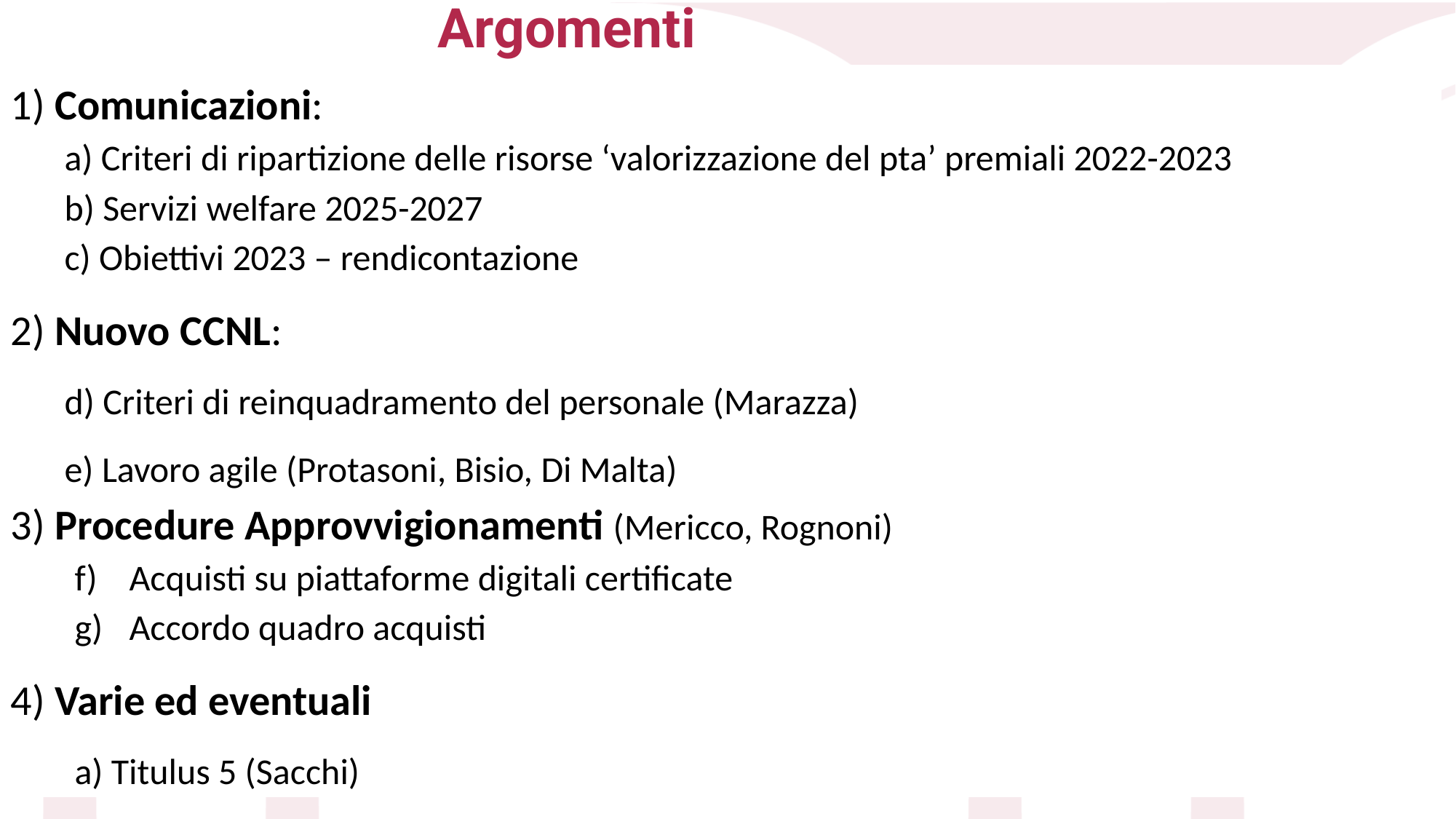

Argomenti
1) Comunicazioni:
 Criteri di ripartizione delle risorse ‘valorizzazione del pta’ premiali 2022-2023
 Servizi welfare 2025-2027
 Obiettivi 2023 – rendicontazione
2) Nuovo CCNL:
 Criteri di reinquadramento del personale (Marazza)
 Lavoro agile (Protasoni, Bisio, Di Malta)
3) Procedure Approvvigionamenti (Mericco, Rognoni)
Acquisti su piattaforme digitali certificate
Accordo quadro acquisti
4) Varie ed eventuali
a) Titulus 5 (Sacchi)